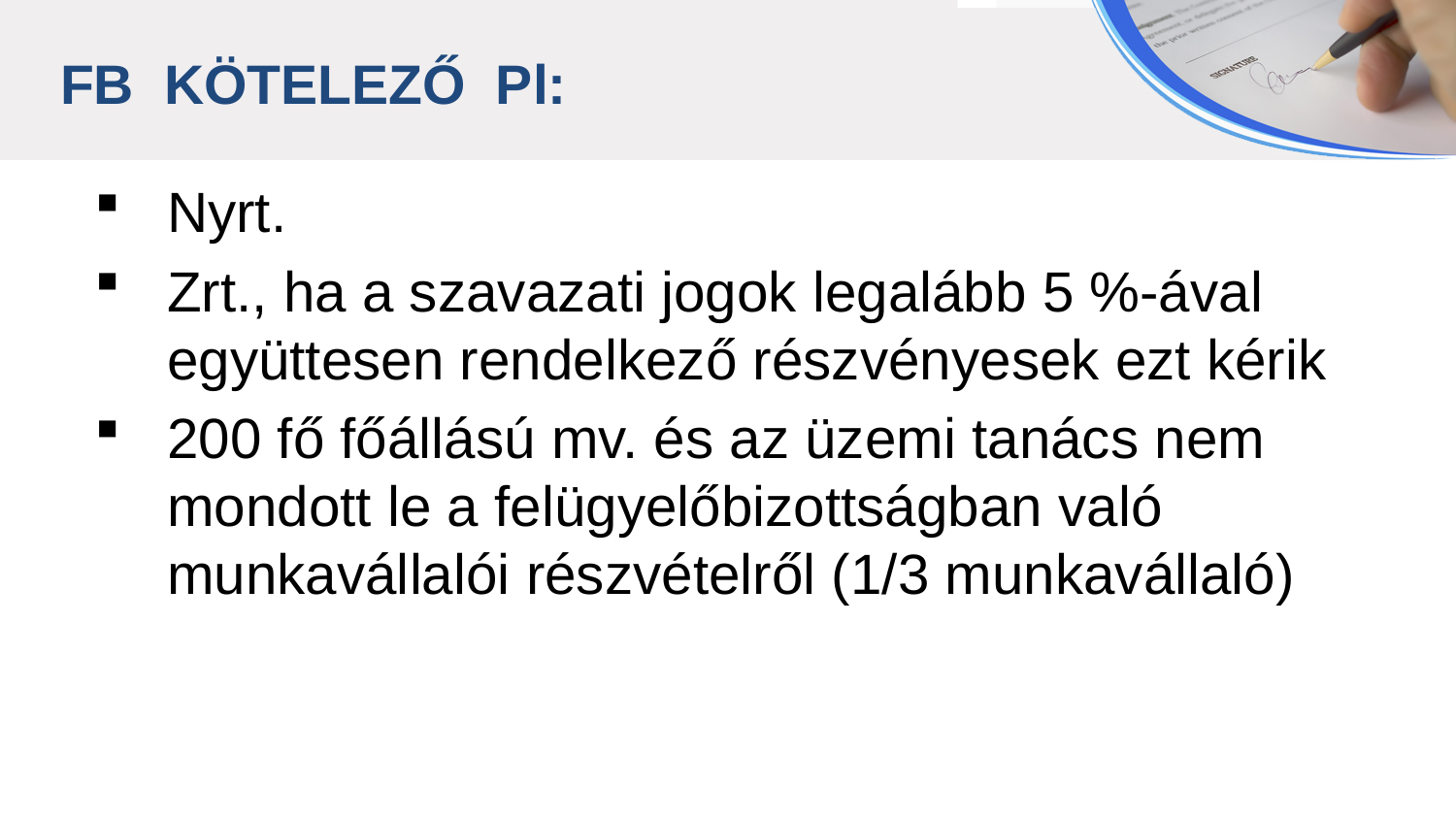

FB  KÖTELEZŐ  Pl:
Nyrt.
Zrt., ha a szavazati jogok legalább 5 %-ával együttesen rendelkező részvényesek ezt kérik
200 fő főállású mv. és az üzemi tanács nem mondott le a felügyelőbizottságban való munkavállalói részvételről (1/3 munkavállaló)